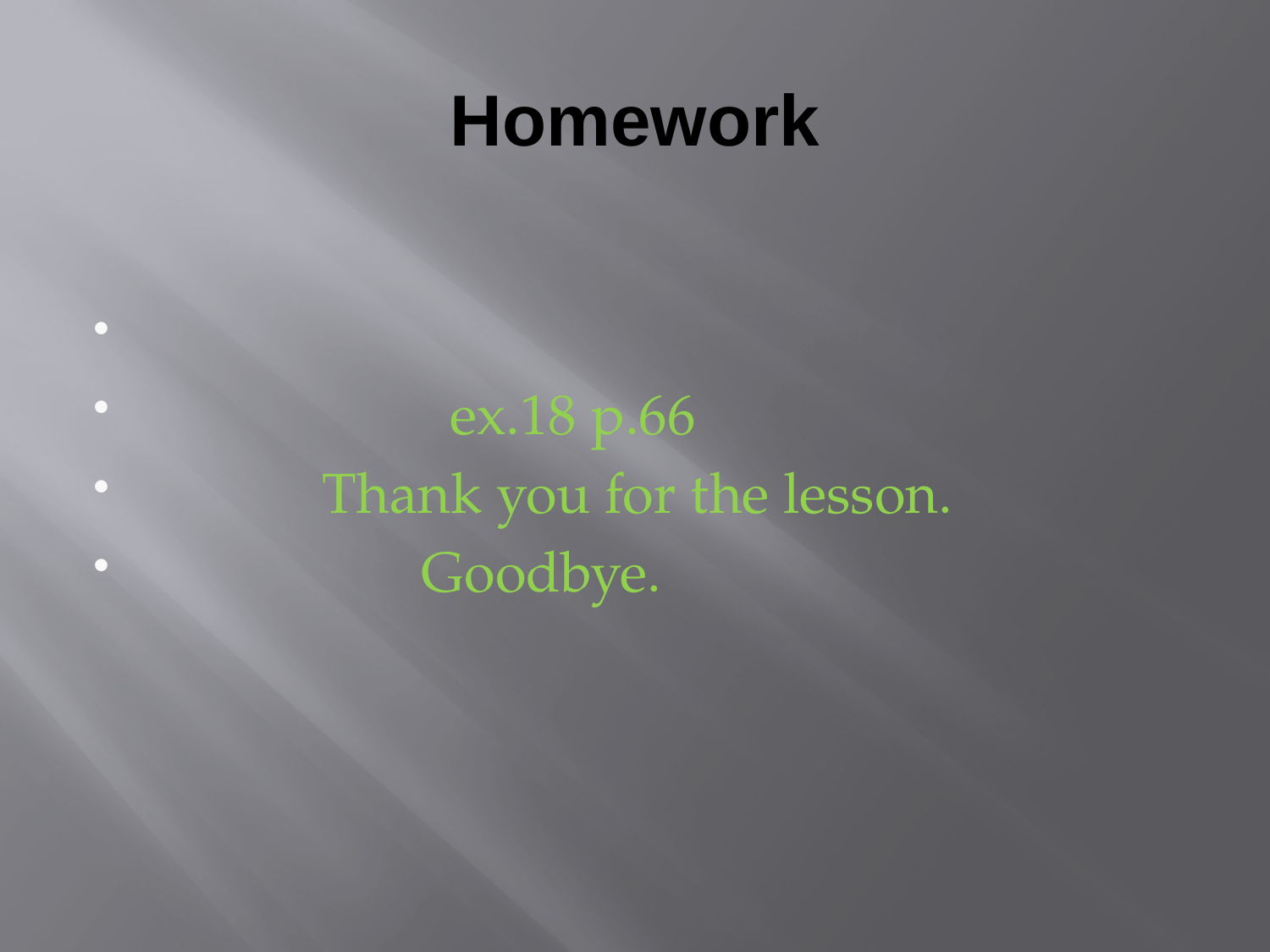

# Homework

                     ex.18 p.66
            Thank you for the lesson.
                   Goodbye.